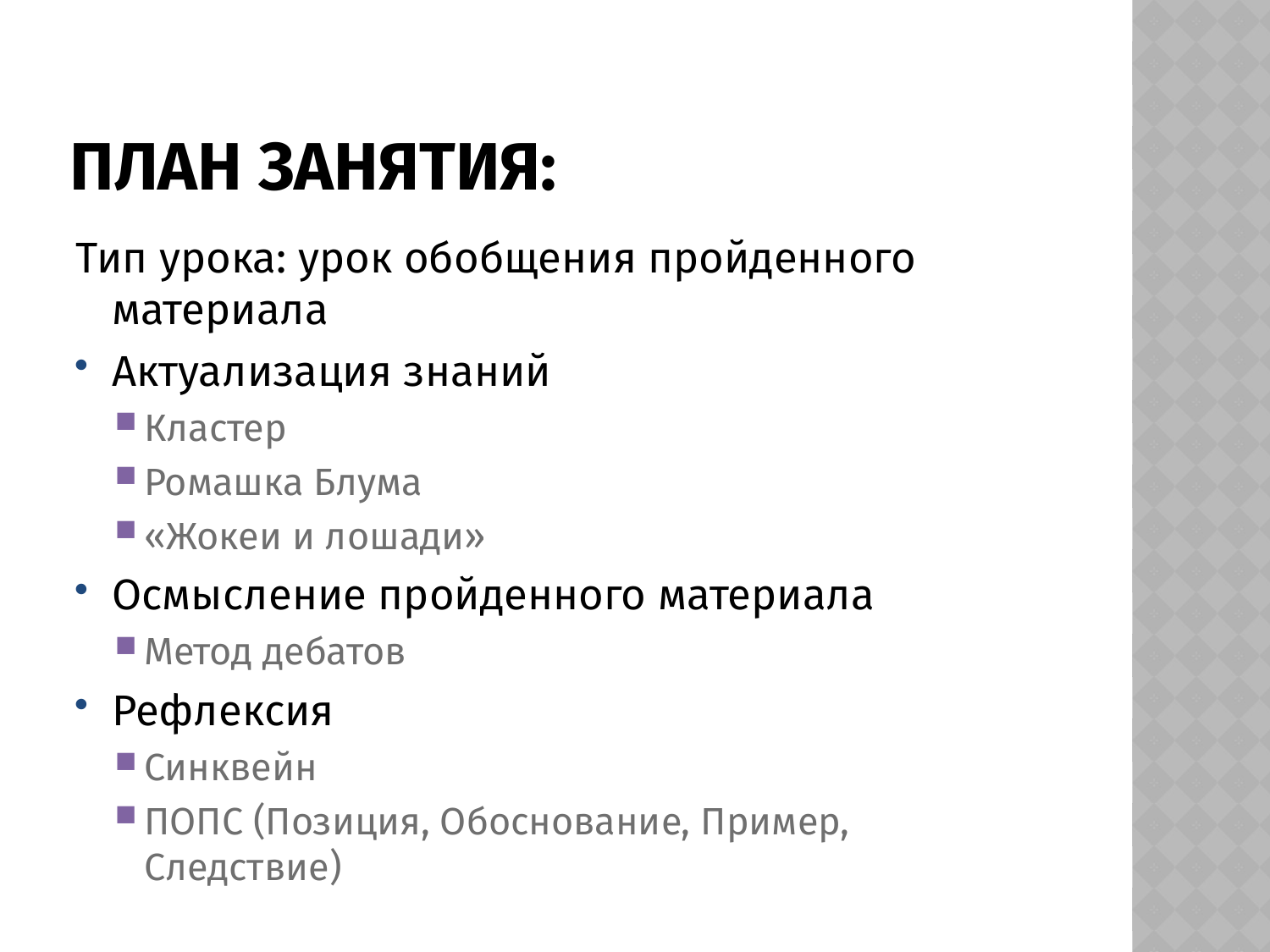

# План занятия:
Тип урока: урок обобщения пройденного материала
Актуализация знаний
Кластер
Ромашка Блума
«Жокеи и лошади»
Осмысление пройденного материала
Метод дебатов
Рефлексия
Синквейн
ПОПС (Позиция, Обоснование, Пример, Следствие)